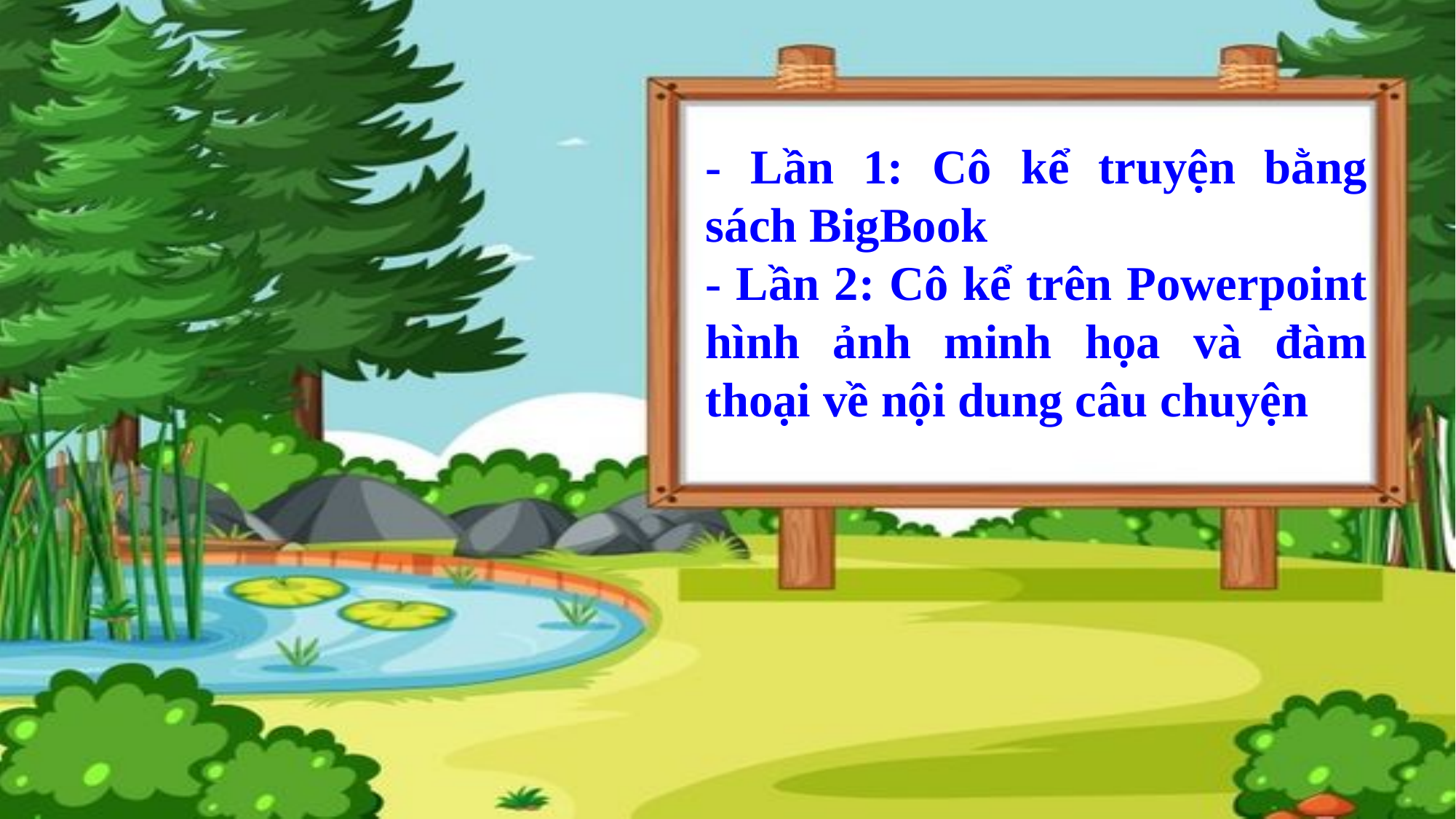

- Lần 1: Cô kể truyện bằng sách BigBook
- Lần 2: Cô kể trên Powerpoint hình ảnh minh họa và đàm thoại về nội dung câu chuyện